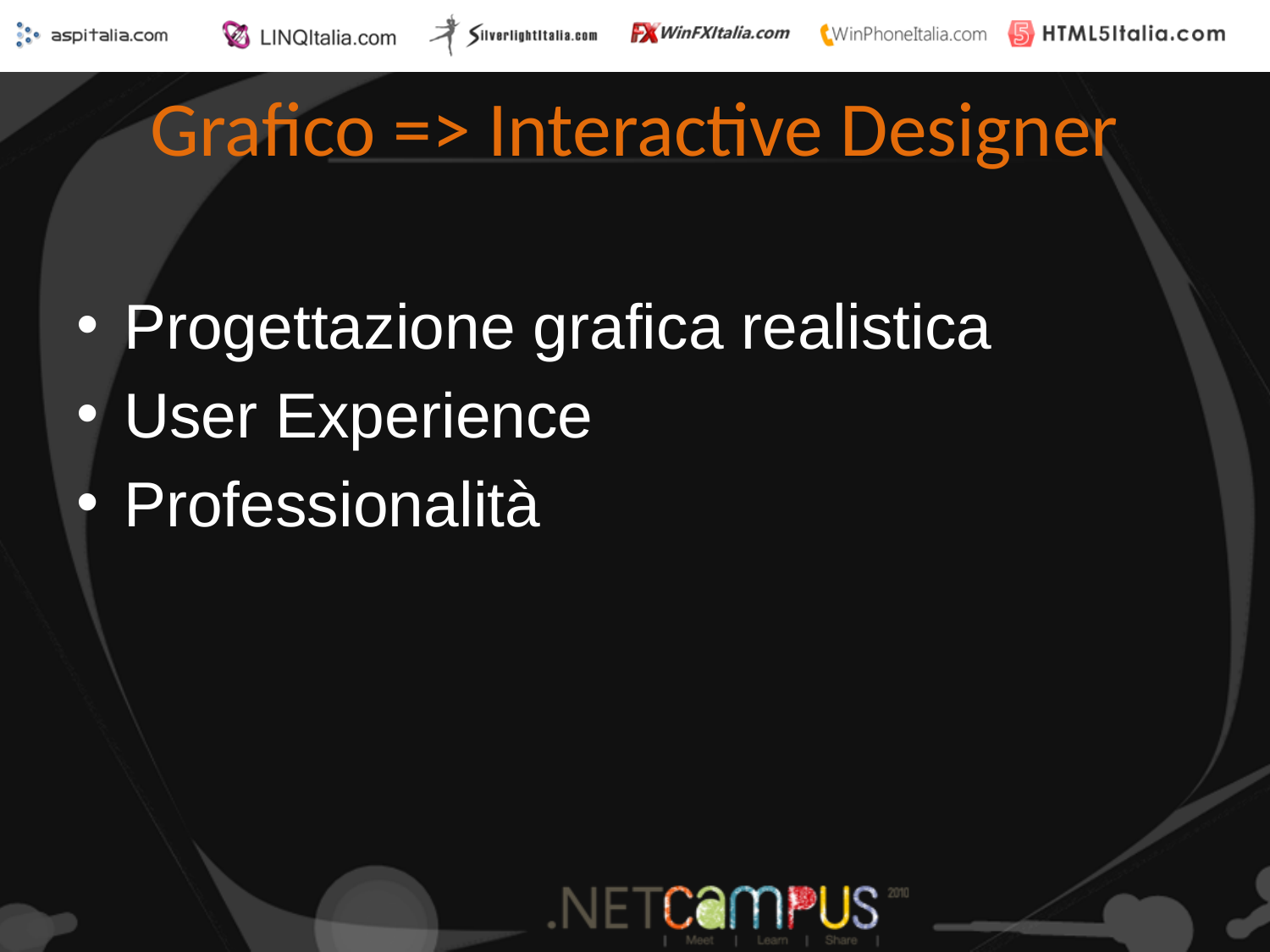

# Grafico => Interactive Designer

Progettazione grafica realistica
User Experience
Professionalità